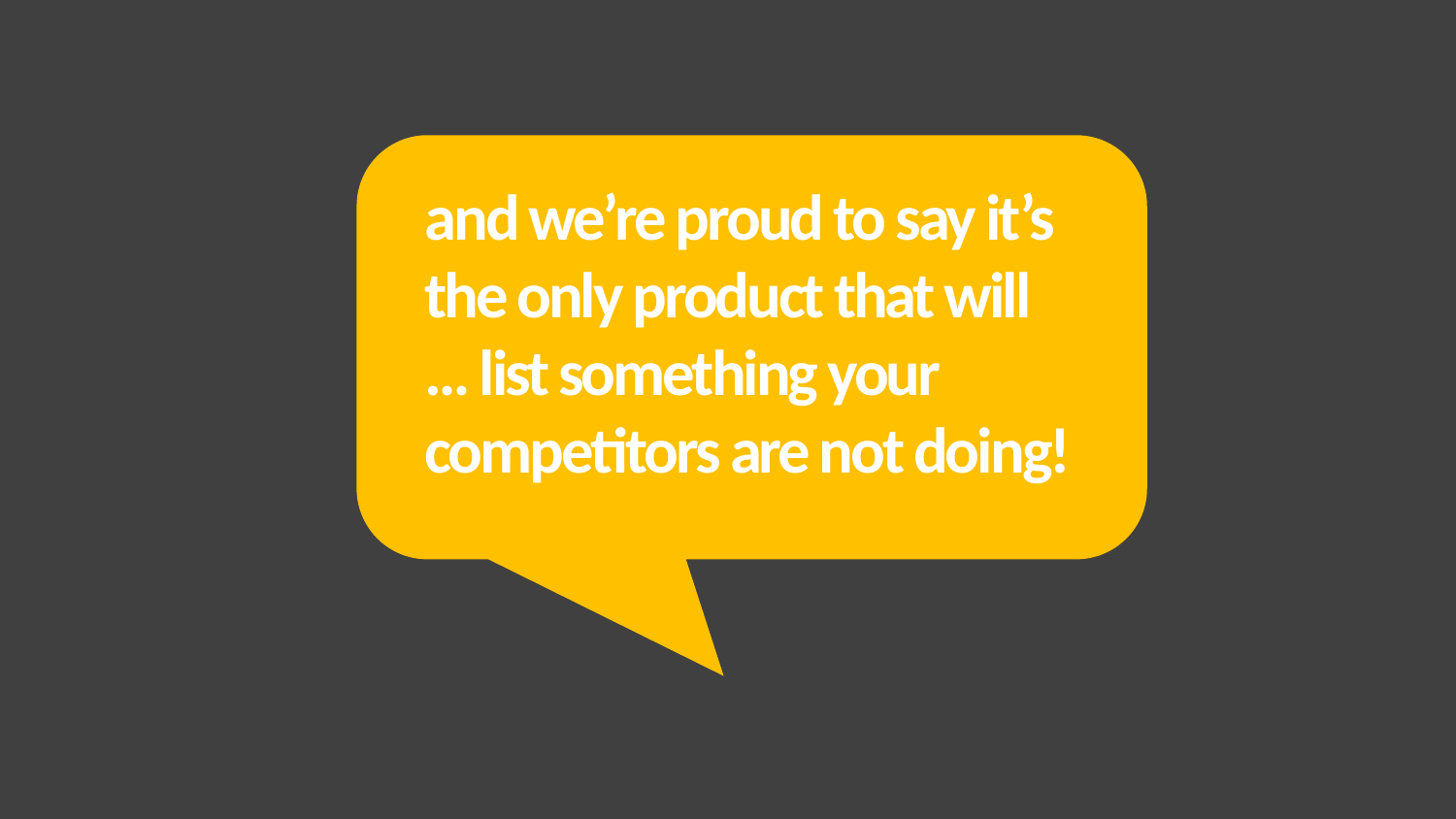

and we’re proud to say it’s the only product that will … list something your competitors are not doing!